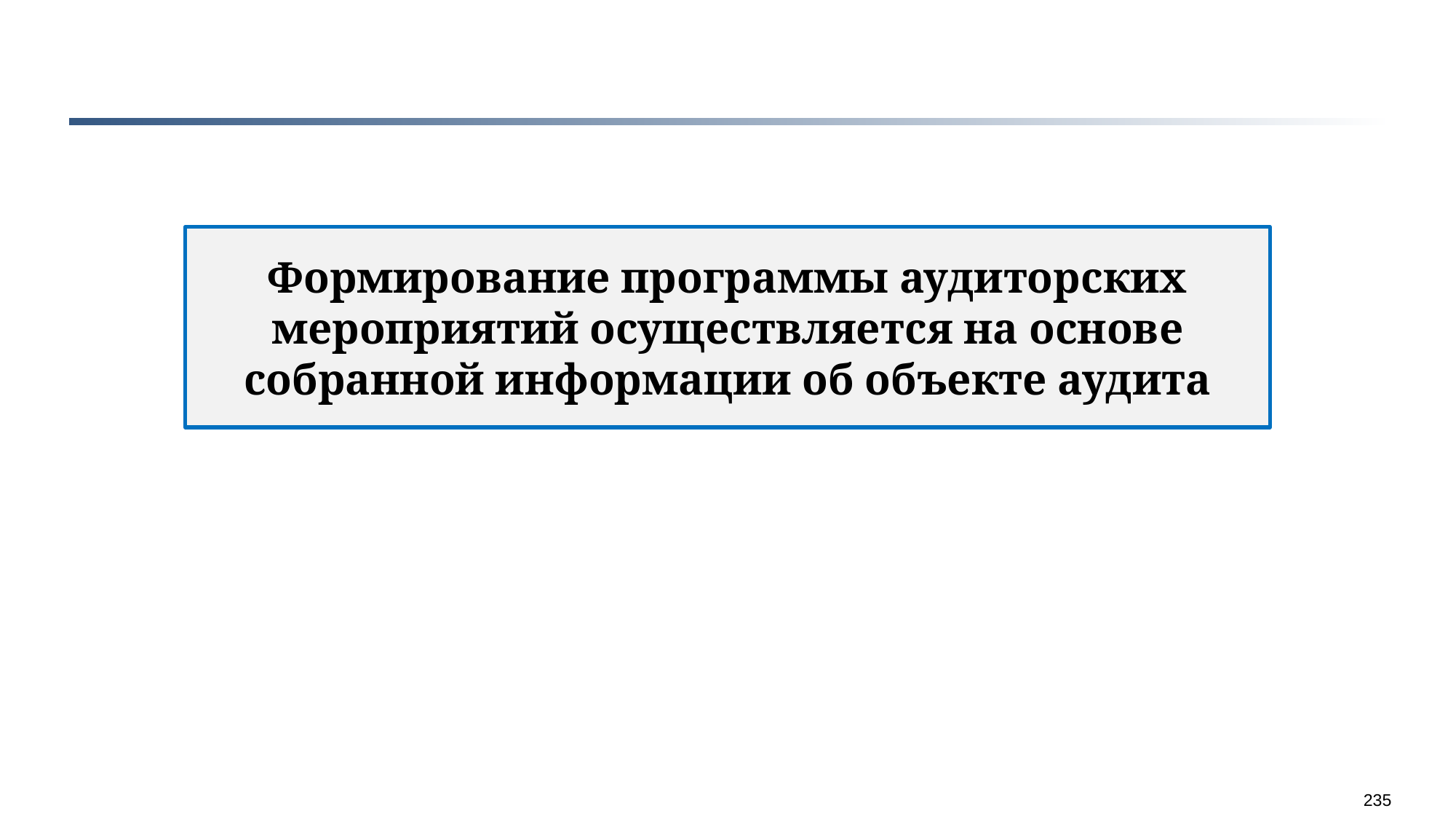

Формирование программы аудиторских мероприятий осуществляется на основе собранной информации об объекте аудита